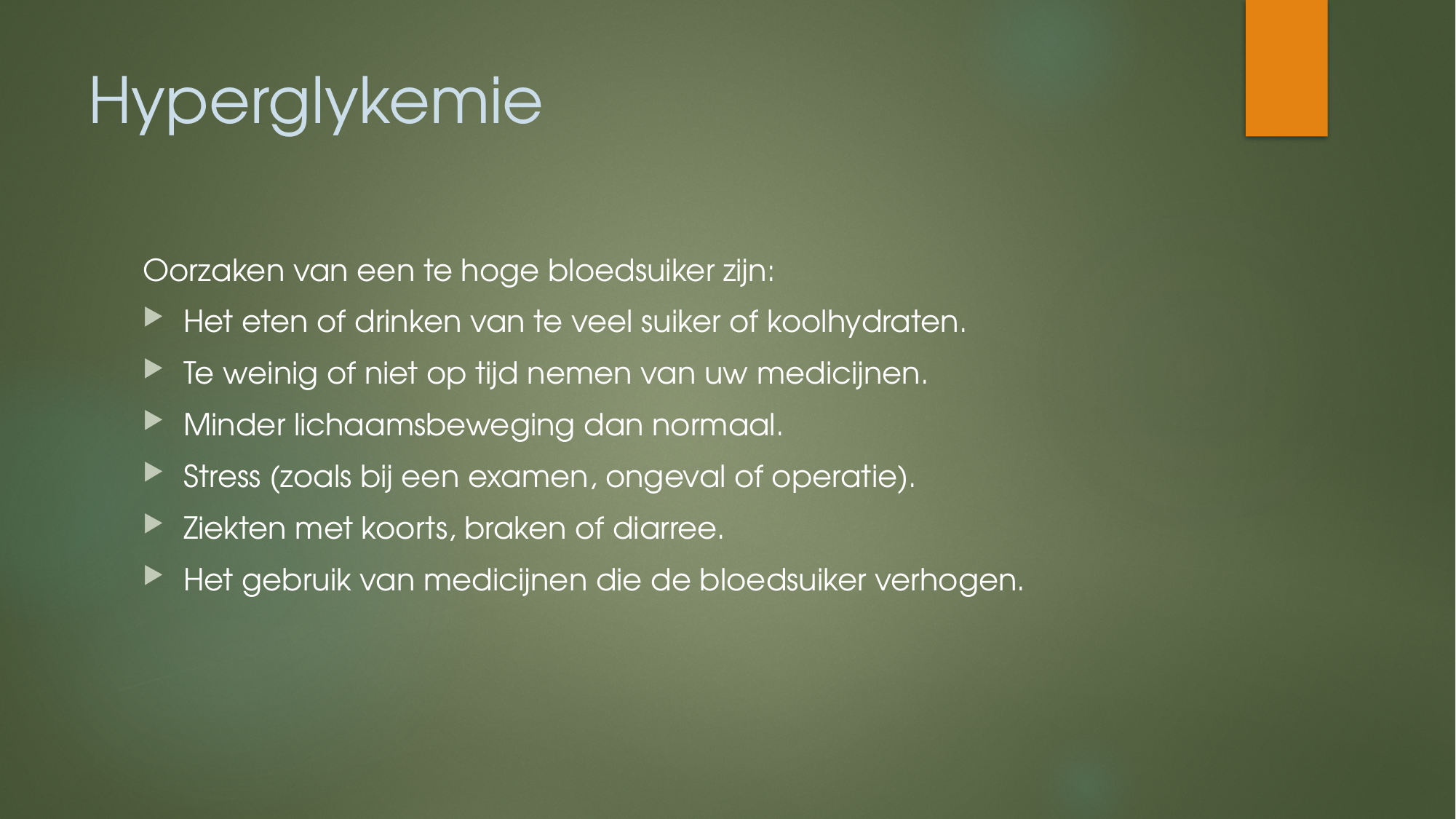

# Hyperglykemie
Oorzaken van een te hoge bloedsuiker zijn:
Het eten of drinken van te veel suiker of koolhydraten.
Te weinig of niet op tijd nemen van uw medicijnen.
Minder lichaamsbeweging dan normaal.
Stress (zoals bij een examen, ongeval of operatie).
Ziekten met koorts, braken of diarree.
Het gebruik van medicijnen die de bloedsuiker verhogen.